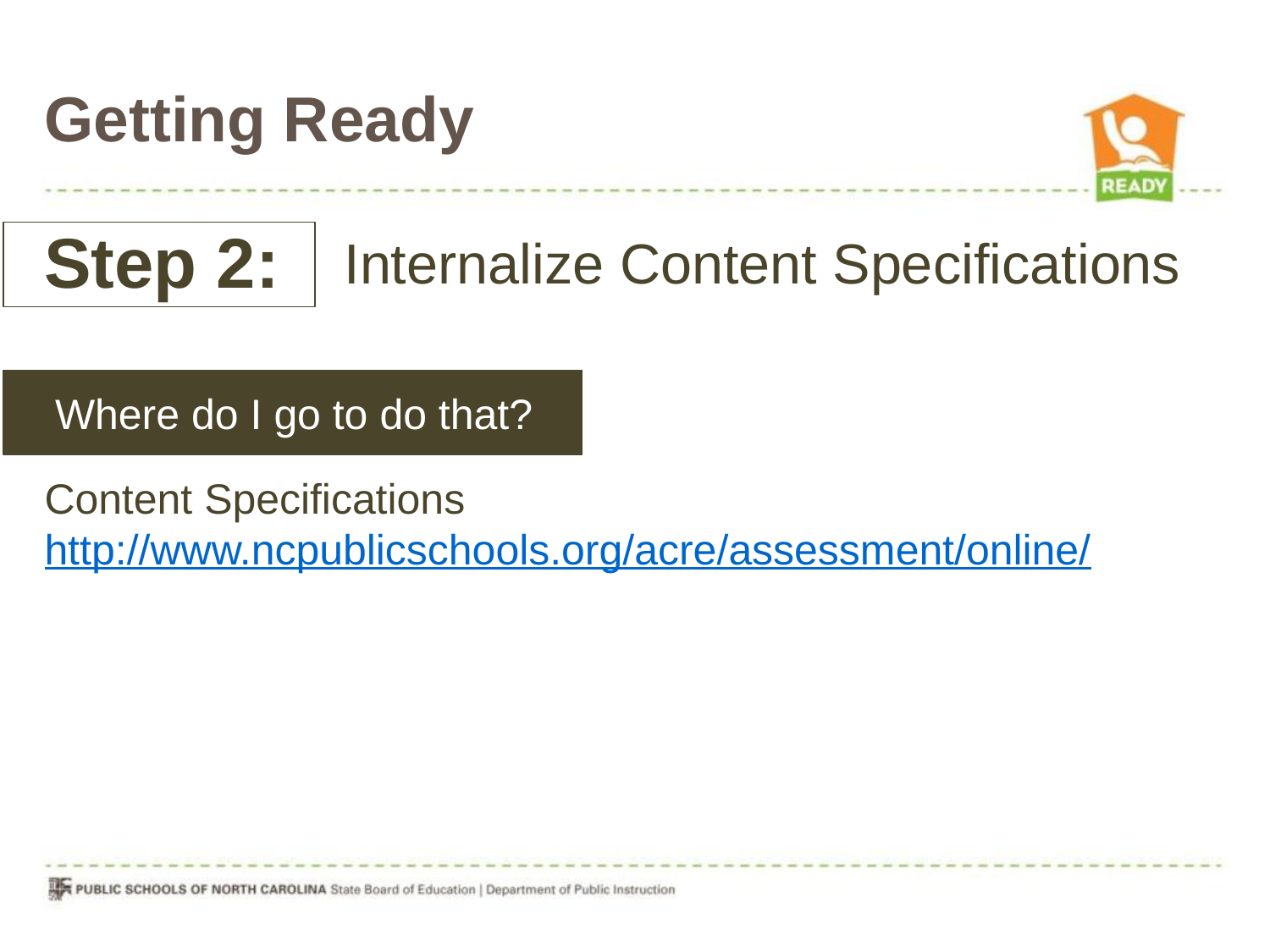

Getting Ready
Step 2:
Internalize Content Specifications

Where do I go to do that?
Content Specifications
http://www.ncpublicschools.org/acre/assessment/online/